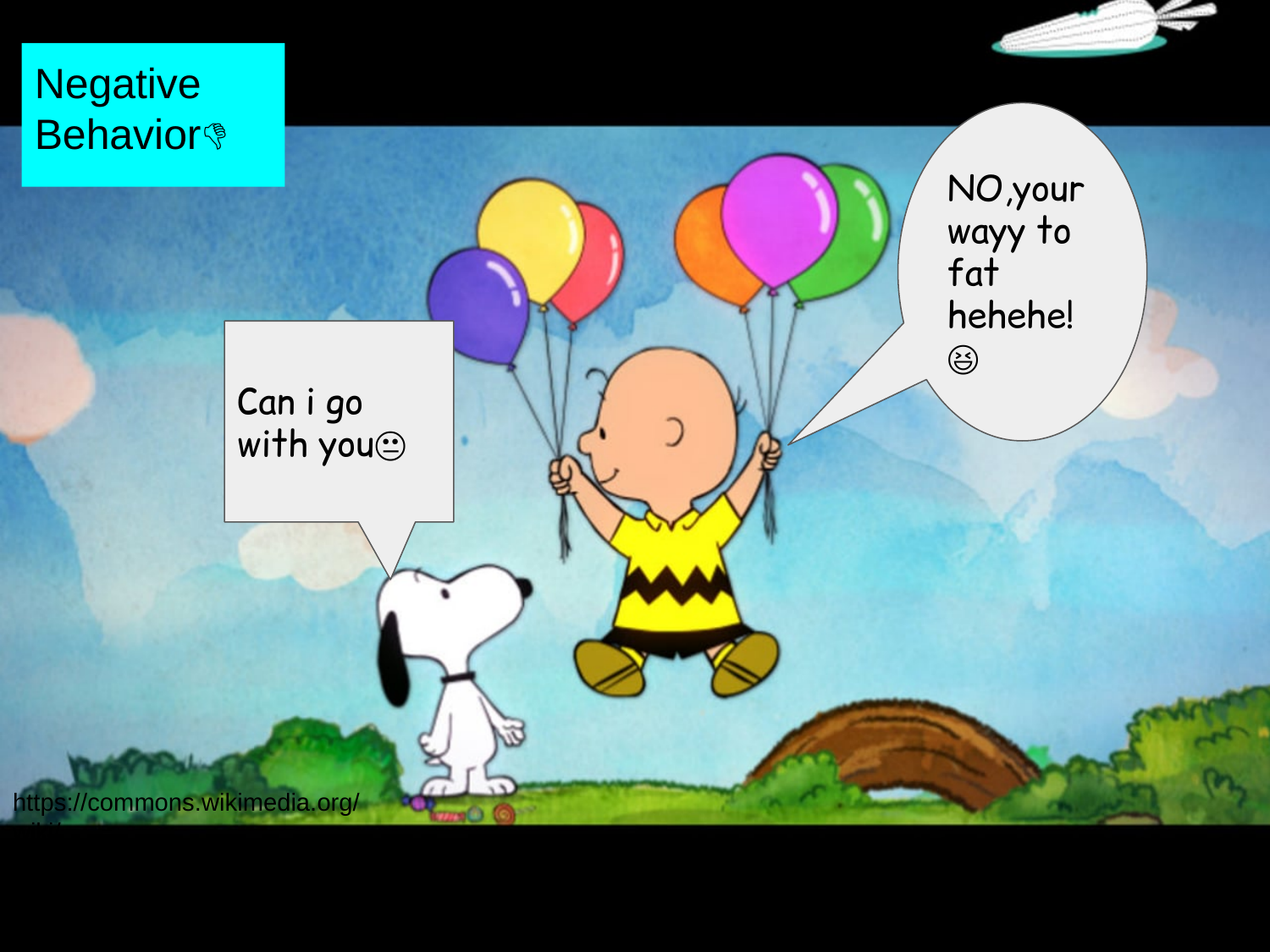

Negative Behavior👎
NO,your wayy to fat
hehehe!😆
Can i go with you😐
https://commons.wikimedia.org/wiki/File:Highland_Park_Middle_School_-_003_-_outside.jpg

https://pixabay.com/en/sad-portrait-girl-friend-808310/
Un negative